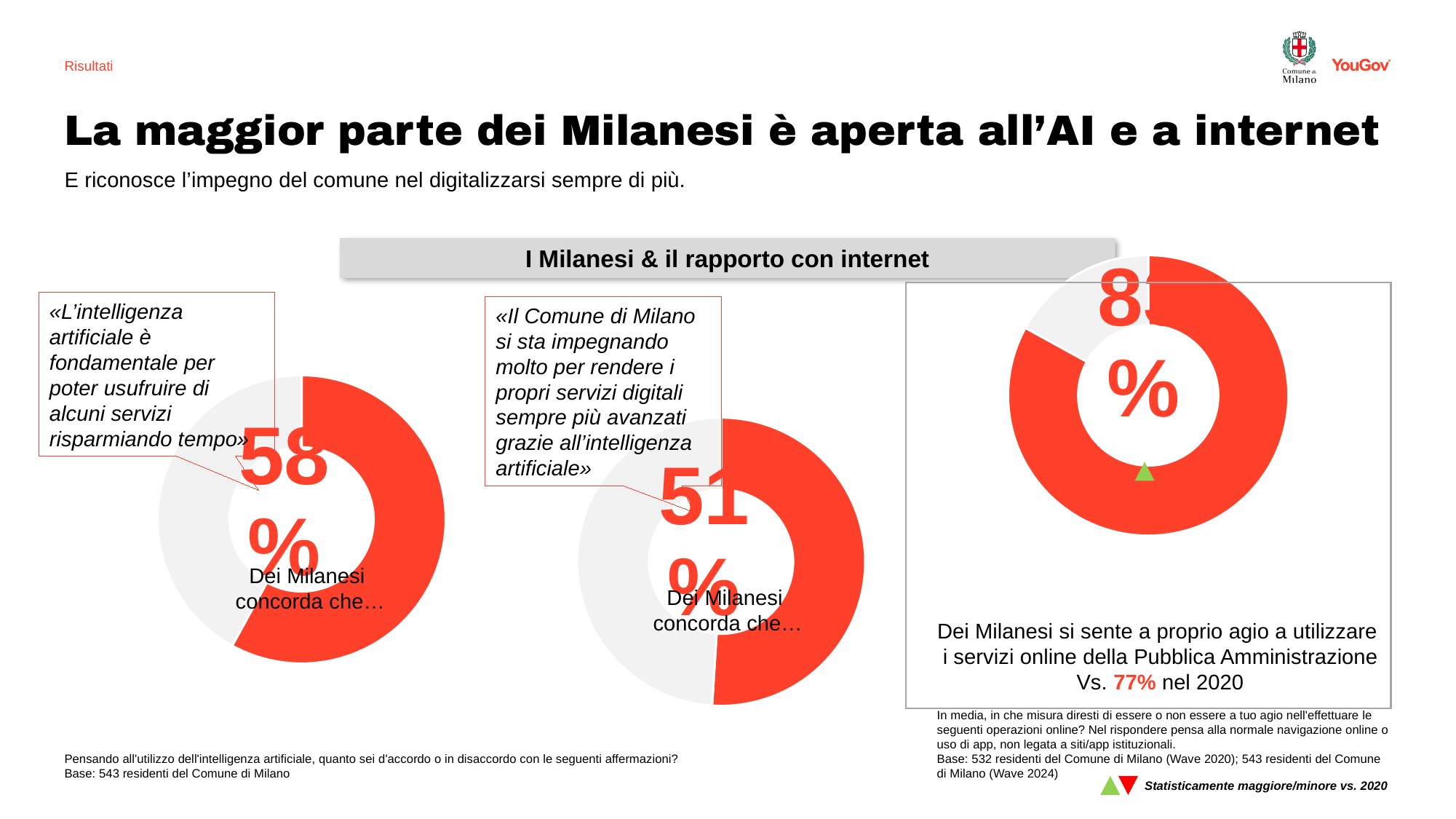

Risultati
# La maggior parte dei Milanesi è aperta all’AI e a internet
E riconosce l’impegno del comune nel digitalizzarsi sempre di più.
I Milanesi & il rapporto con internet

### Chart

| Category | Sales |
|---|---|
| 1st Qtr | 0.83 |
| 2nd Qtr | 0.17000000000000004 |
«L’intelligenza artificiale è fondamentale per poter usufruire di alcuni servizi risparmiando tempo»
«Il Comune di Milano si sta impegnando molto per rendere i propri servizi digitali sempre più avanzati grazie all’intelligenza artificiale»

### Chart

| Category | Sales |
|---|---|
| 1st Qtr | 0.58 |
| 2nd Qtr | 0.42000000000000004 |

### Chart

| Category | Sales |
|---|---|
| 1st Qtr | 0.51 |
| 2nd Qtr | 0.49 |
Dei Milanesi
concorda che…
Dei Milanesi
concorda che…
Dei Milanesi si sente a proprio agio a utilizzare
i servizi online della Pubblica Amministrazione
Vs. 77% nel 2020
Pensando all'utilizzo dell'intelligenza artificiale, quanto sei d'accordo o in disaccordo con le seguenti affermazioni?
Base: 543 residenti del Comune di Milano
In media, in che misura diresti di essere o non essere a tuo agio nell'effettuare le seguenti operazioni online? Nel rispondere pensa alla normale navigazione online o uso di app, non legata a siti/app istituzionali.
Base: 532 residenti del Comune di Milano (Wave 2020); 543 residenti del Comune di Milano (Wave 2024)

Statisticamente maggiore/minore vs. 2020